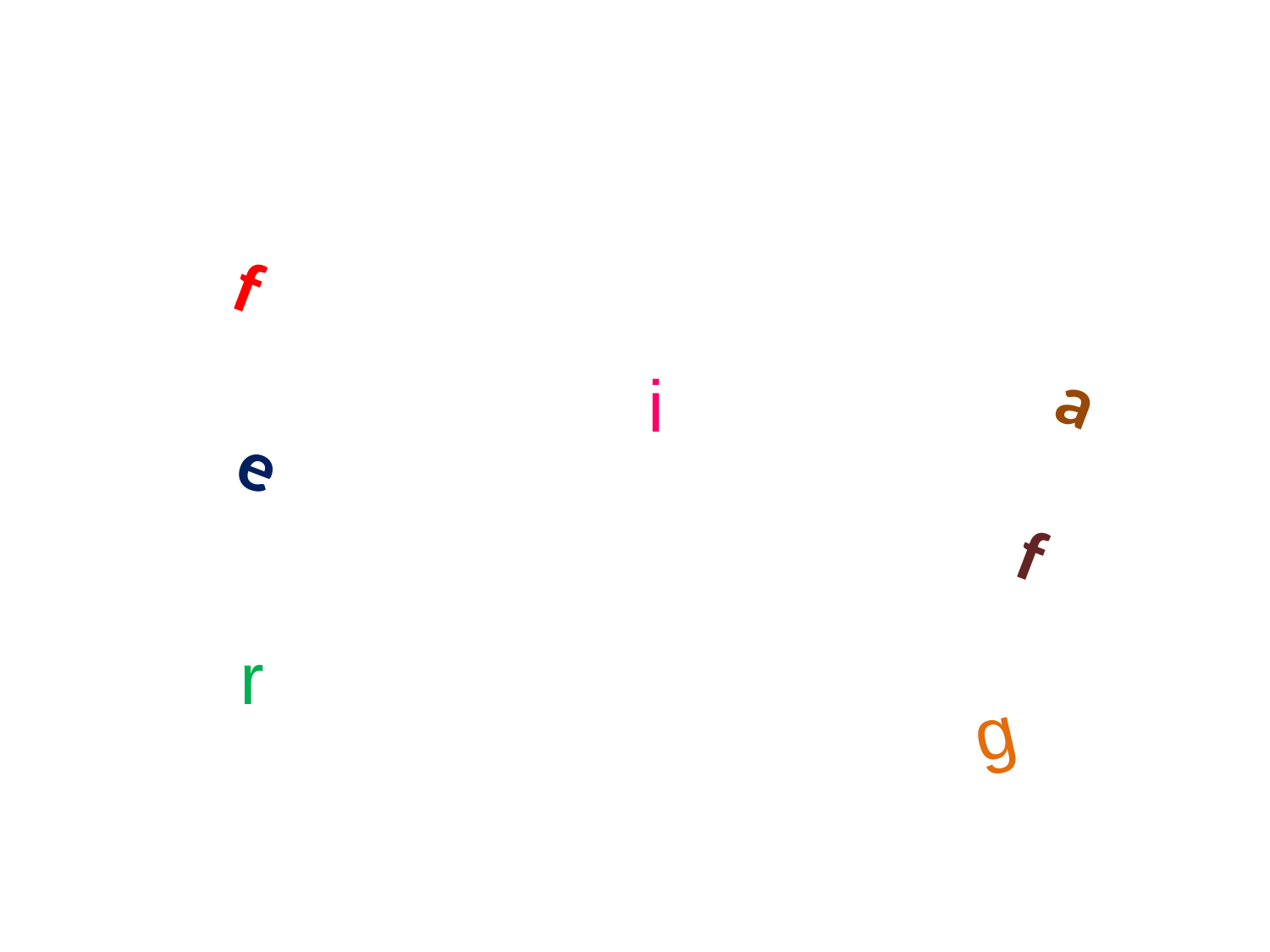

f
a
i
e
f
r
g